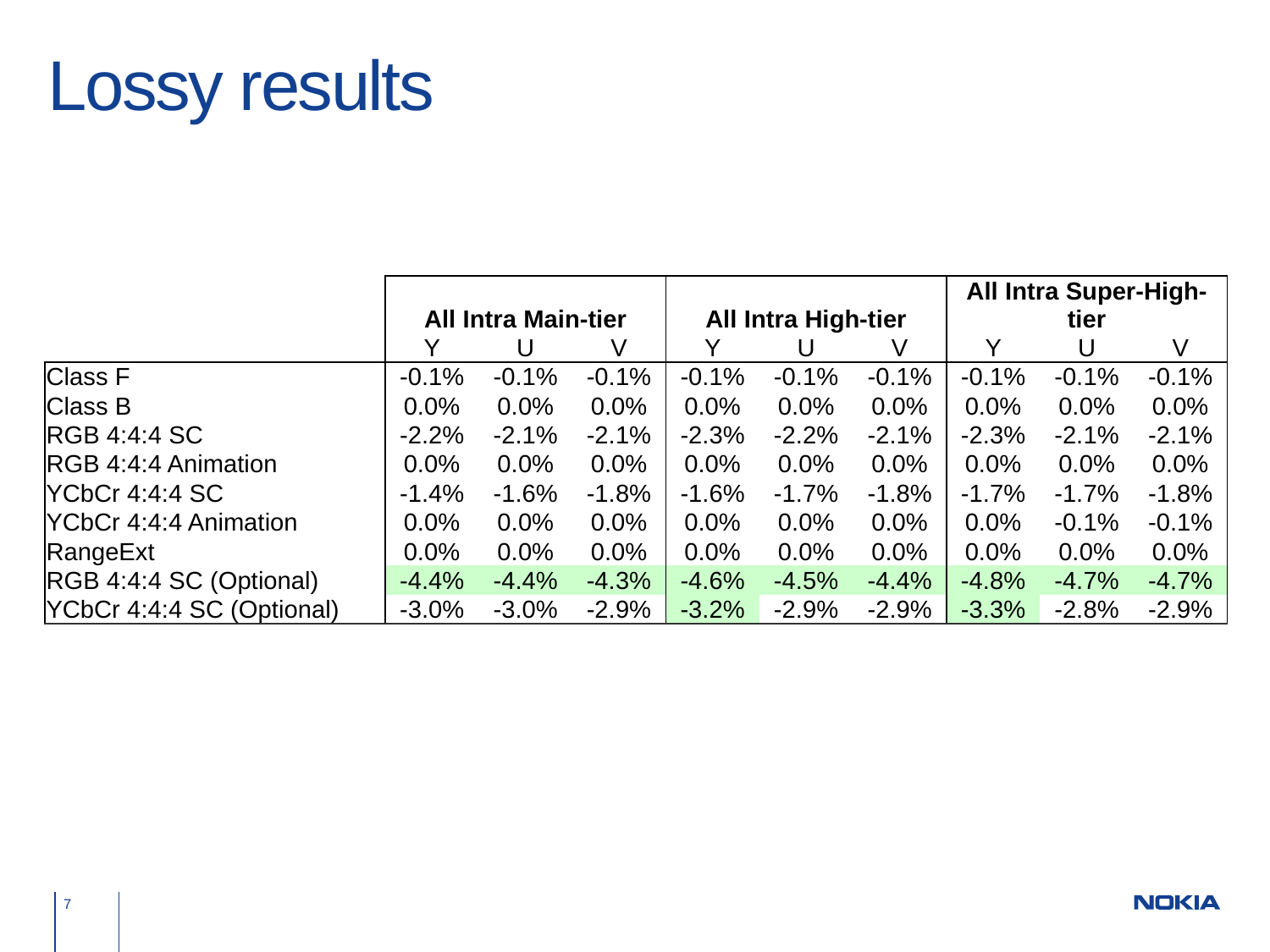

# Lossy results
|  | All Intra Main-tier |  |  | All Intra High-tier |  |  | All Intra Super-High-tier |  |  |
| --- | --- | --- | --- | --- | --- | --- | --- | --- | --- |
|  | Y | U | V | Y | U | V | Y | U | V |
| Class F | -0.1% | -0.1% | -0.1% | -0.1% | -0.1% | -0.1% | -0.1% | -0.1% | -0.1% |
| Class B | 0.0% | 0.0% | 0.0% | 0.0% | 0.0% | 0.0% | 0.0% | 0.0% | 0.0% |
| RGB 4:4:4 SC | -2.2% | -2.1% | -2.1% | -2.3% | -2.2% | -2.1% | -2.3% | -2.1% | -2.1% |
| RGB 4:4:4 Animation | 0.0% | 0.0% | 0.0% | 0.0% | 0.0% | 0.0% | 0.0% | 0.0% | 0.0% |
| YCbCr 4:4:4 SC | -1.4% | -1.6% | -1.8% | -1.6% | -1.7% | -1.8% | -1.7% | -1.7% | -1.8% |
| YCbCr 4:4:4 Animation | 0.0% | 0.0% | 0.0% | 0.0% | 0.0% | 0.0% | 0.0% | -0.1% | -0.1% |
| RangeExt | 0.0% | 0.0% | 0.0% | 0.0% | 0.0% | 0.0% | 0.0% | 0.0% | 0.0% |
| RGB 4:4:4 SC (Optional) | -4.4% | -4.4% | -4.3% | -4.6% | -4.5% | -4.4% | -4.8% | -4.7% | -4.7% |
| YCbCr 4:4:4 SC (Optional) | -3.0% | -3.0% | -2.9% | -3.2% | -2.9% | -2.9% | -3.3% | -2.8% | -2.9% |
7